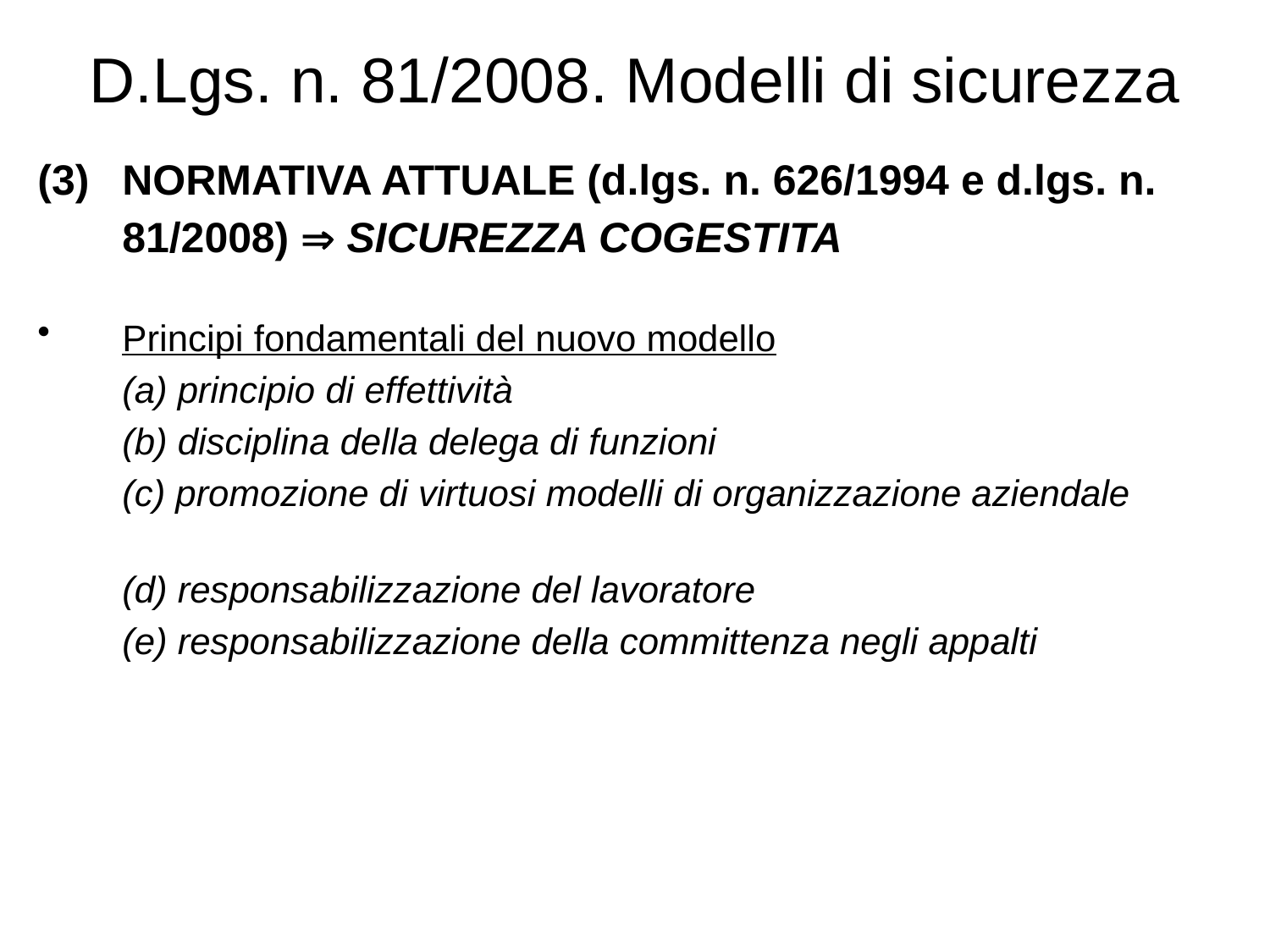

# D.Lgs. n. 81/2008. Modelli di sicurezza
(3) 	NORMATIVA ATTUALE (d.lgs. n. 626/1994 e d.lgs. n. 81/2008) ⇒ SICUREZZA COGESTITA

Principi fondamentali del nuovo modello
	(a) principio di effettività
	(b) disciplina della delega di funzioni
	(c) promozione di virtuosi modelli di organizzazione aziendale
	(d) responsabilizzazione del lavoratore
	(e) responsabilizzazione della committenza negli appalti